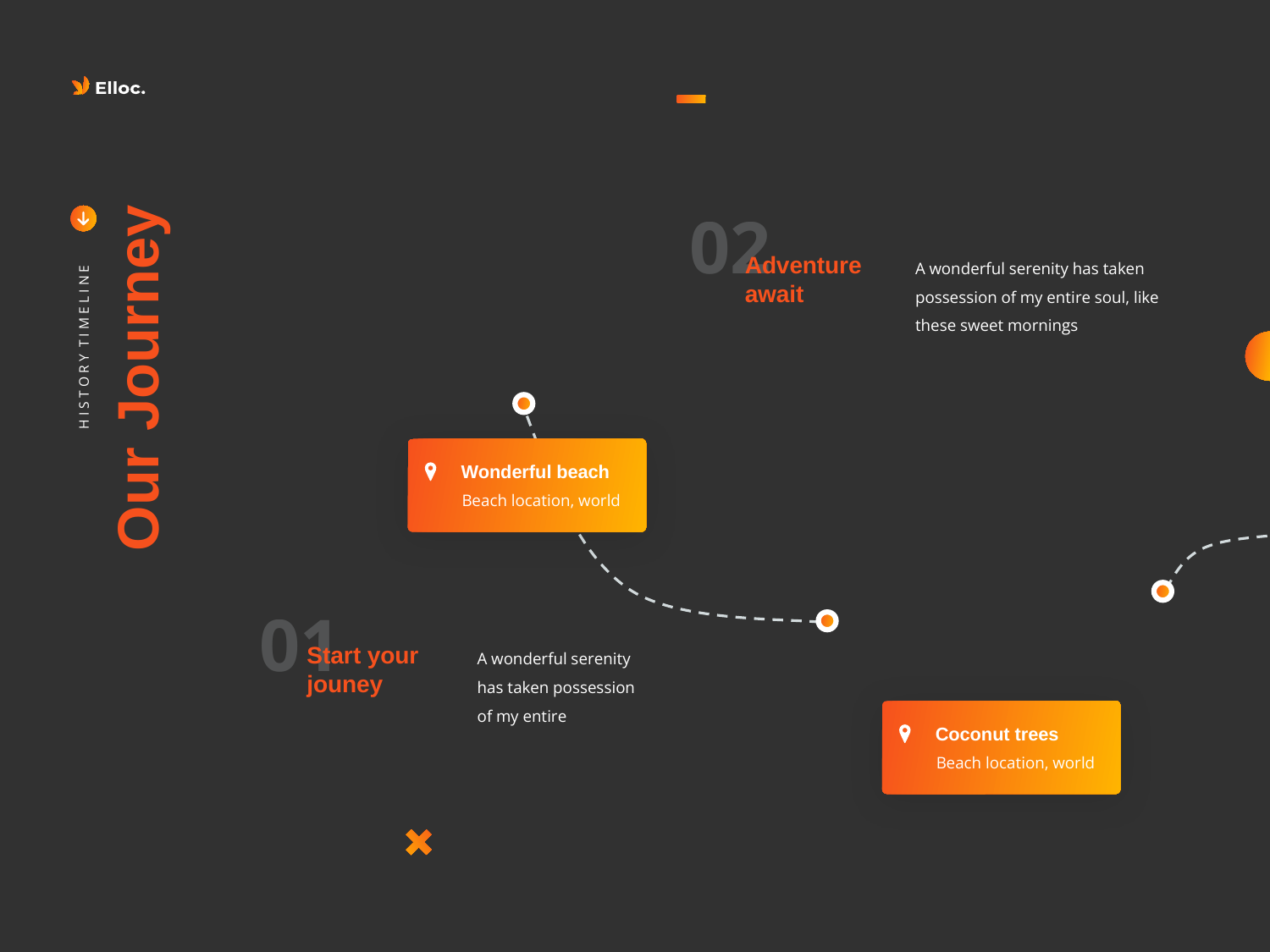

02

A wonderful serenity has taken possession of my entire soul, like these sweet mornings
Adventure await

Our Journey

Wonderful beach

Beach location, world

H I S T O R Y  T I M E L I N E

01

A wonderful serenity has taken possession of my entire
Start your jouney

Coconut trees

Beach location, world